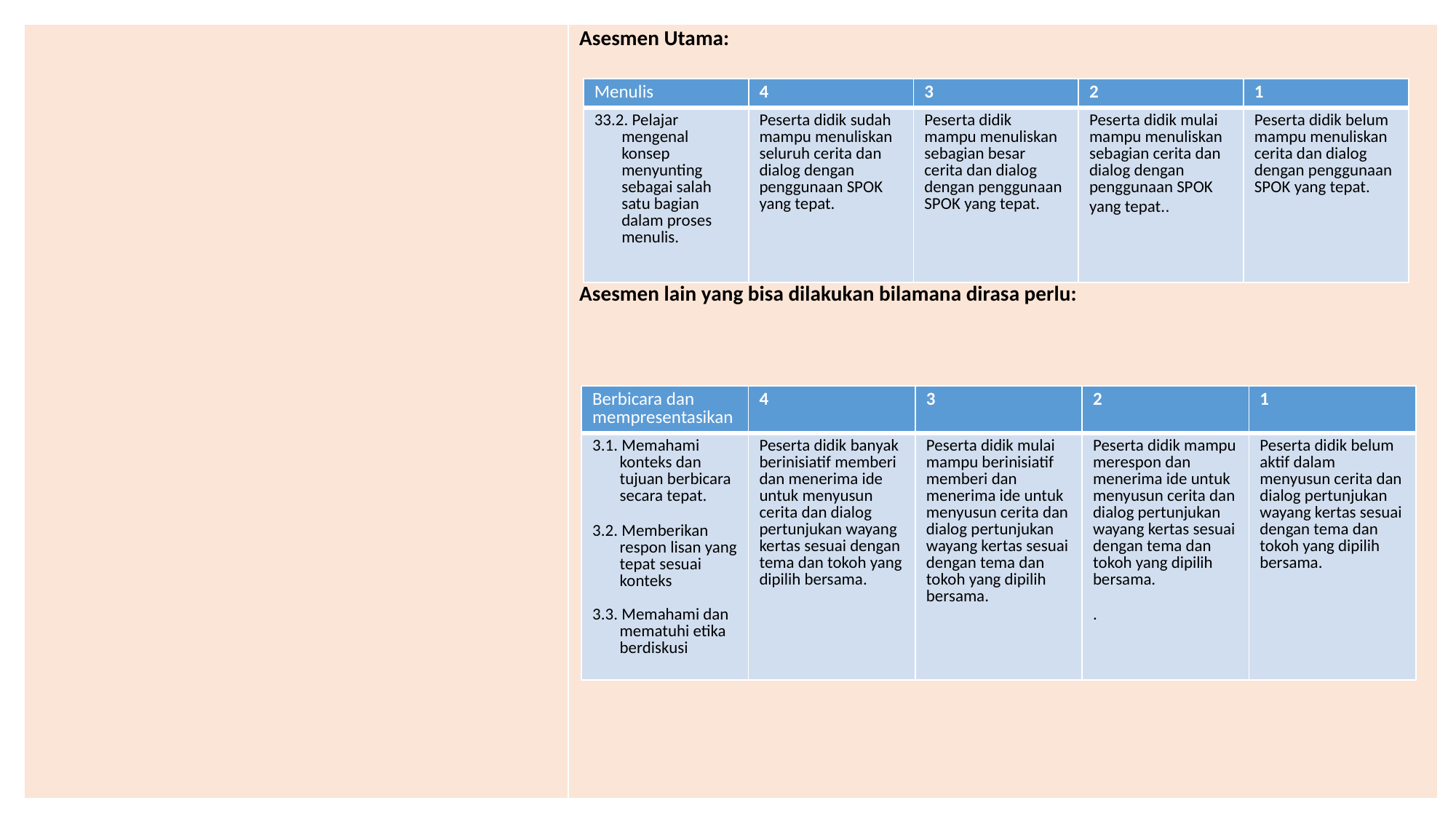

|  | Asesmen Utama: Asesmen lain yang bisa dilakukan bilamana dirasa perlu: |
| --- | --- |
| Menulis | 4 | 3 | 2 | 1 |
| --- | --- | --- | --- | --- |
| 33.2. Pelajar mengenal konsep menyunting sebagai salah satu bagian dalam proses menulis. | Peserta didik sudah mampu menuliskan seluruh cerita dan dialog dengan penggunaan SPOK yang tepat. | Peserta didik mampu menuliskan sebagian besar cerita dan dialog dengan penggunaan SPOK yang tepat. | Peserta didik mulai mampu menuliskan sebagian cerita dan dialog dengan penggunaan SPOK yang tepat.. | Peserta didik belum mampu menuliskan cerita dan dialog dengan penggunaan SPOK yang tepat. |
| Berbicara dan mempresentasikan | 4 | 3 | 2 | 1 |
| --- | --- | --- | --- | --- |
| 3.1. Memahami konteks dan tujuan berbicara secara tepat. 3.2. Memberikan respon lisan yang tepat sesuai konteks 3.3. Memahami dan mematuhi etika berdiskusi | Peserta didik banyak berinisiatif memberi dan menerima ide untuk menyusun cerita dan dialog pertunjukan wayang kertas sesuai dengan tema dan tokoh yang dipilih bersama. | Peserta didik mulai mampu berinisiatif memberi dan menerima ide untuk menyusun cerita dan dialog pertunjukan wayang kertas sesuai dengan tema dan tokoh yang dipilih bersama. | Peserta didik mampu merespon dan menerima ide untuk menyusun cerita dan dialog pertunjukan wayang kertas sesuai dengan tema dan tokoh yang dipilih bersama. . | Peserta didik belum aktif dalam menyusun cerita dan dialog pertunjukan wayang kertas sesuai dengan tema dan tokoh yang dipilih bersama. |